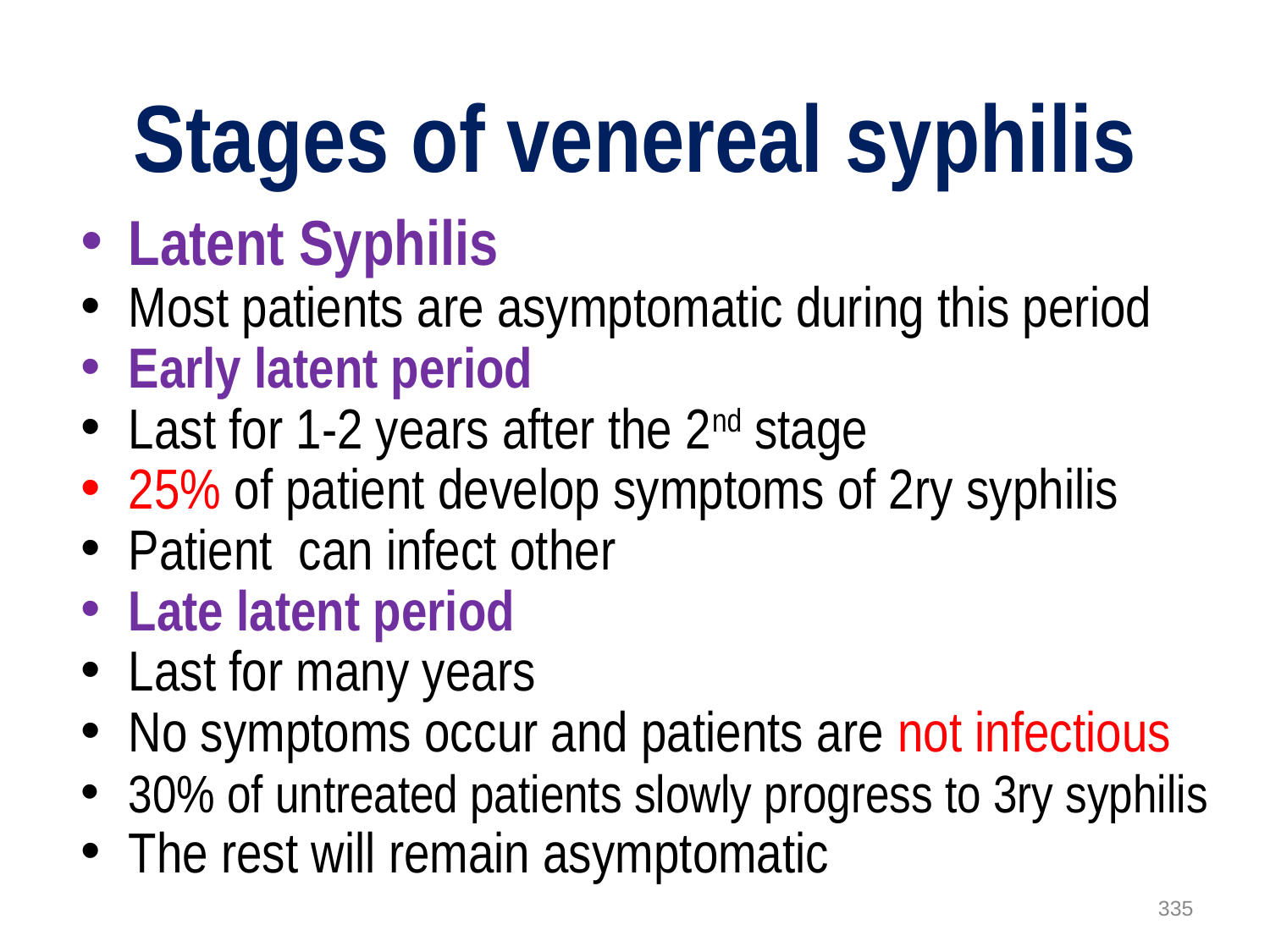

# Stages of venereal syphilis
Latent Syphilis
Most patients are asymptomatic during this period
Early latent period
Last for 1-2 years after the 2nd stage
25% of patient develop symptoms of 2ry syphilis
Patient  can infect other
Late latent period
Last for many years
No symptoms occur and patients are not infectious
30% of untreated patients slowly progress to 3ry syphilis
The rest will remain asymptomatic

335